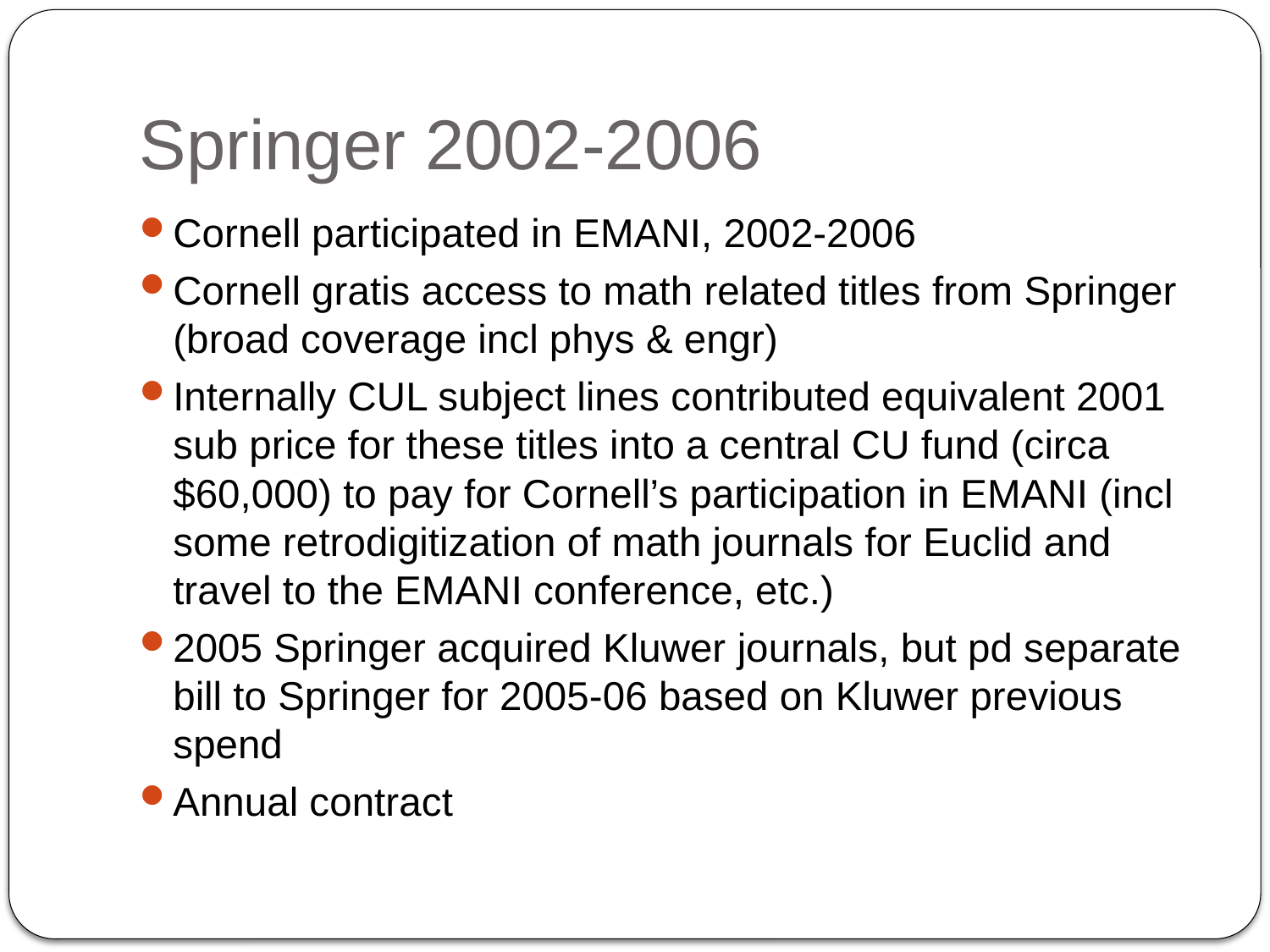

# Springer 2002-2006
Cornell participated in EMANI, 2002-2006
Cornell gratis access to math related titles from Springer (broad coverage incl phys & engr)
Internally CUL subject lines contributed equivalent 2001 sub price for these titles into a central CU fund (circa $60,000) to pay for Cornell’s participation in EMANI (incl some retrodigitization of math journals for Euclid and travel to the EMANI conference, etc.)
2005 Springer acquired Kluwer journals, but pd separate bill to Springer for 2005-06 based on Kluwer previous spend
Annual contract